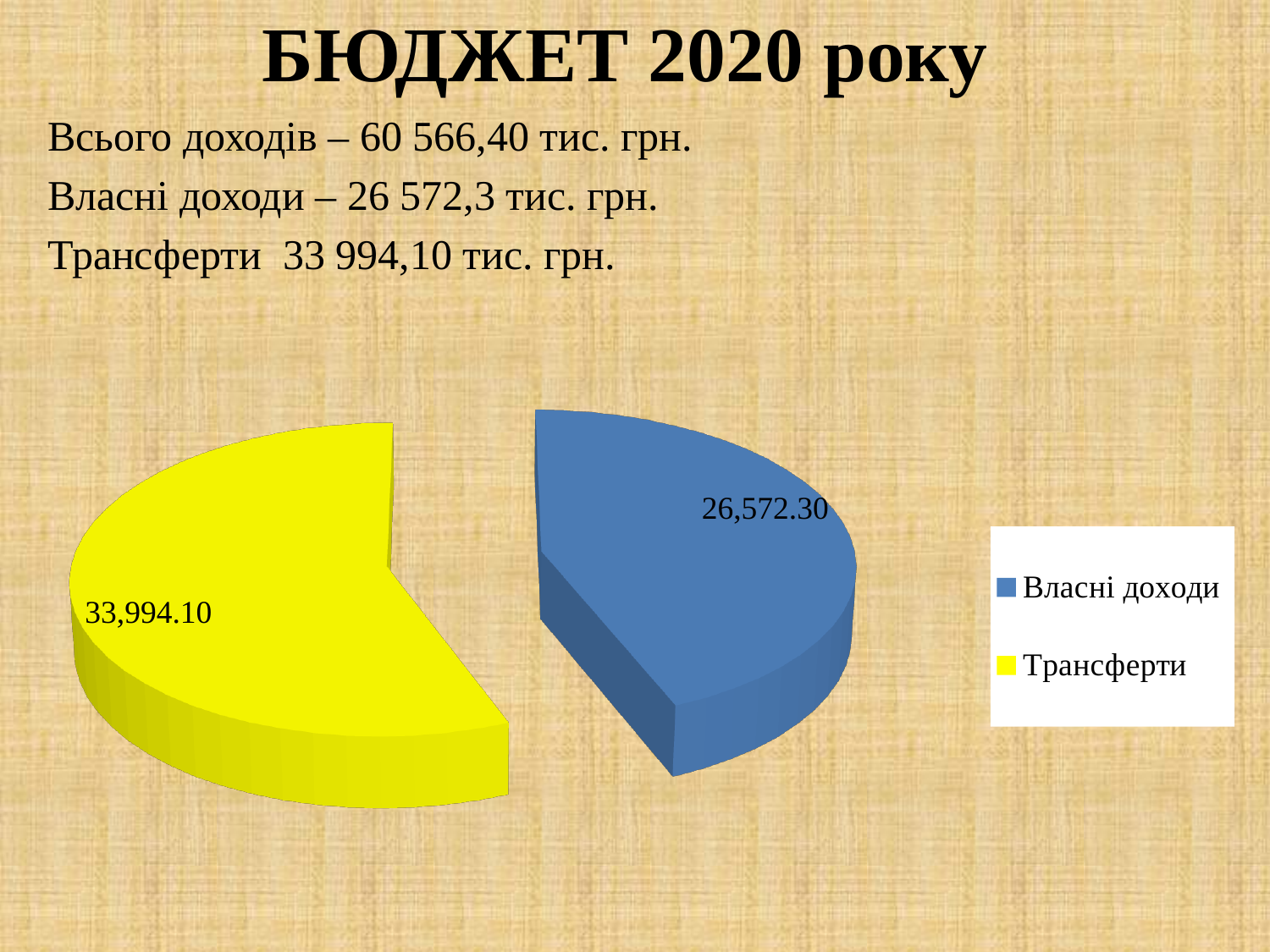

# БЮДЖЕТ 2020 року
Всього доходів – 60 566,40 тис. грн.
Власні доходи – 26 572,3 тис. грн.
Трансферти  33 994,10 тис. грн.

[unsupported chart]